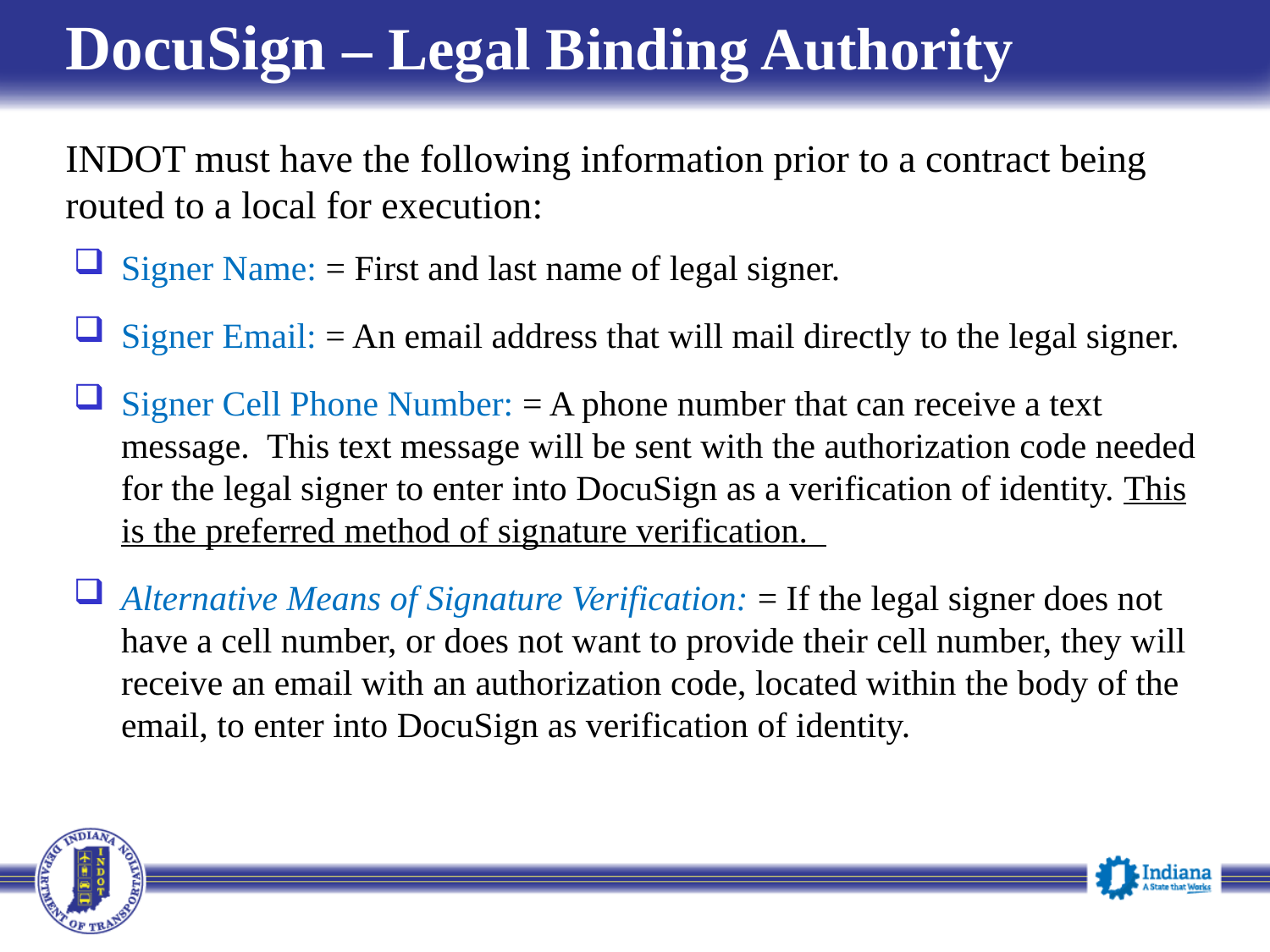

# DocuSign ‒ Legal Binding Authority
INDOT must have the following information prior to a contract being routed to a local for execution:

Signer Name: = First and last name of legal signer.

Signer Email: = An email address that will mail directly to the legal signer.

Signer Cell Phone Number: = A phone number that can receive a text message.  This text message will be sent with the authorization code needed for the legal signer to enter into DocuSign as a verification of identity. This is the preferred method of signature verification.

Alternative Means of Signature Verification: = If the legal signer does not have a cell number, or does not want to provide their cell number, they will receive an email with an authorization code, located within the body of the email, to enter into DocuSign as verification of identity.